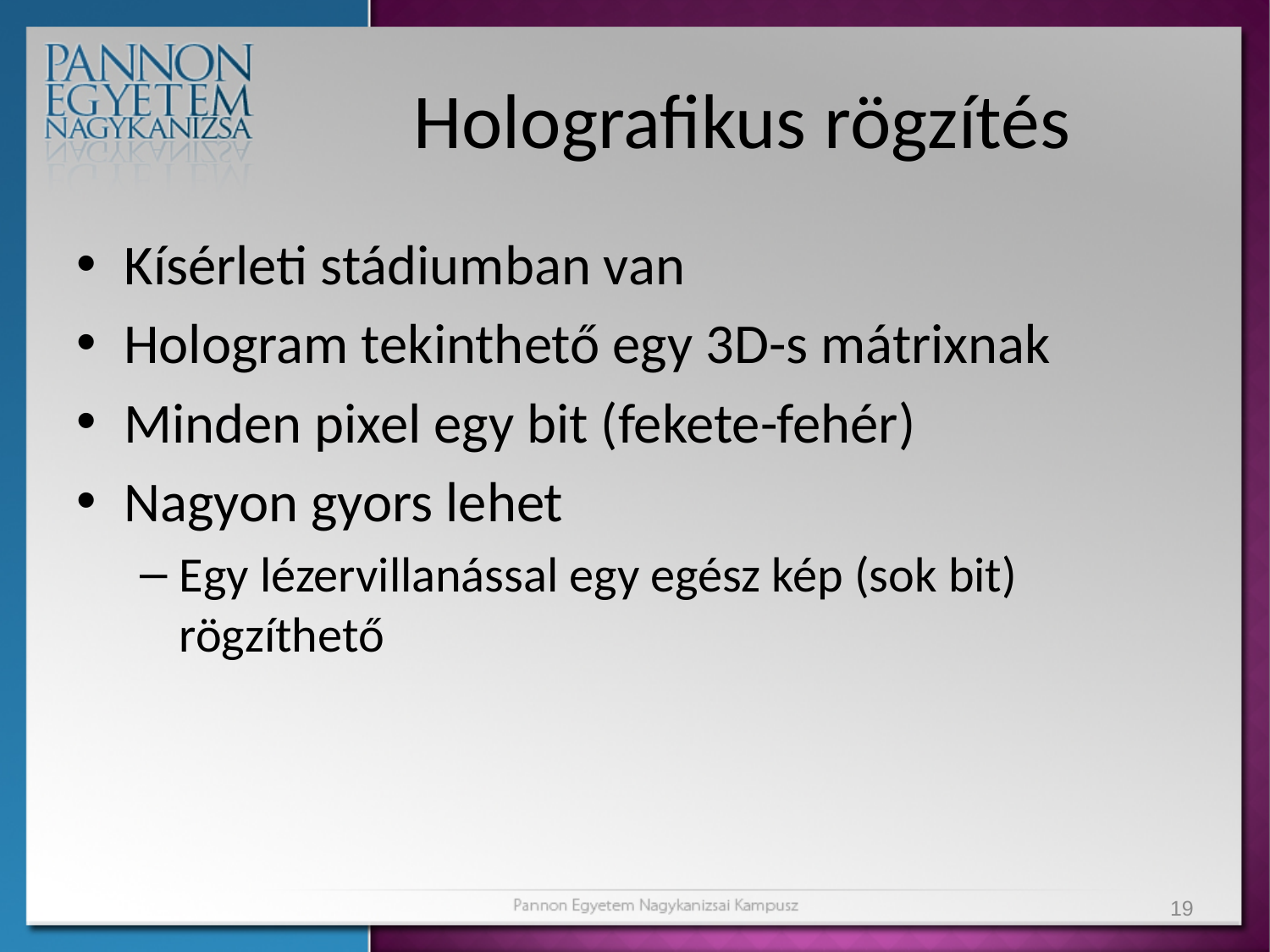

# Holografikus rögzítés
Kísérleti stádiumban van
Hologram tekinthető egy 3D-s mátrixnak
Minden pixel egy bit (fekete-fehér)
Nagyon gyors lehet
Egy lézervillanással egy egész kép (sok bit) rögzíthető
19